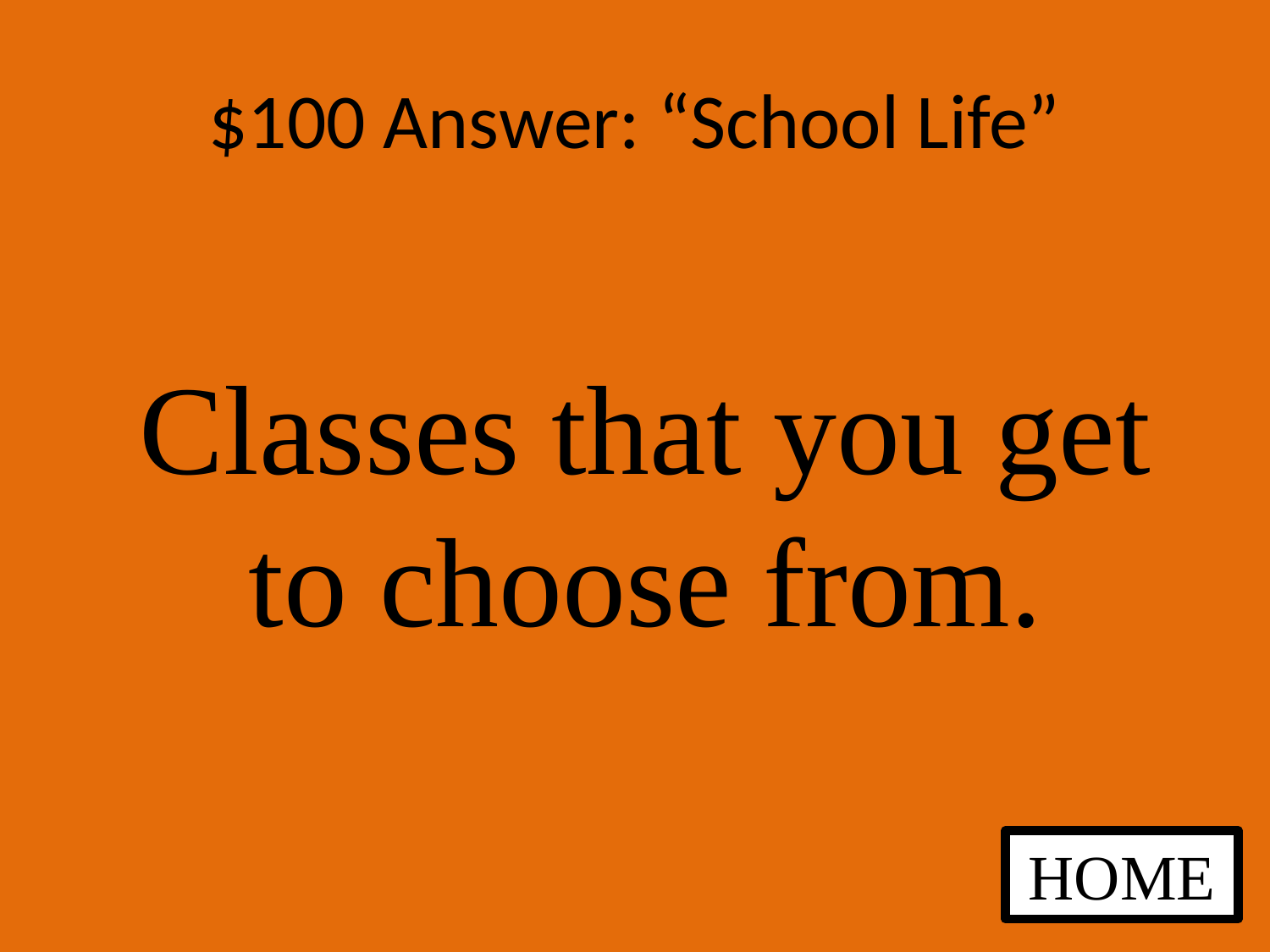

# $100 Answer: “School Life”
Classes that you get to choose from.
HOME